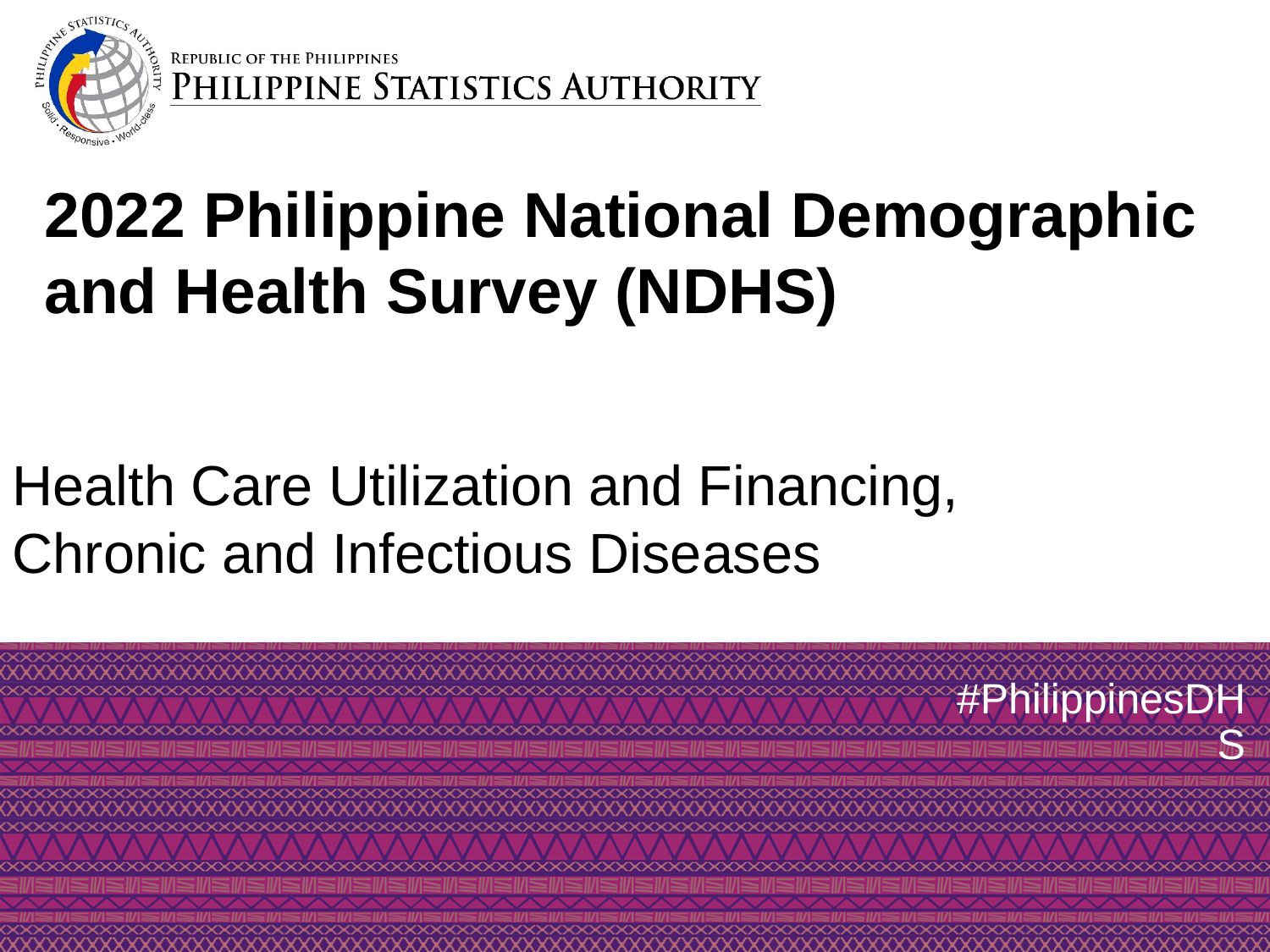

Health Care Utilization and Financing,
Chronic and Infectious Diseases
#PhilippinesDHS